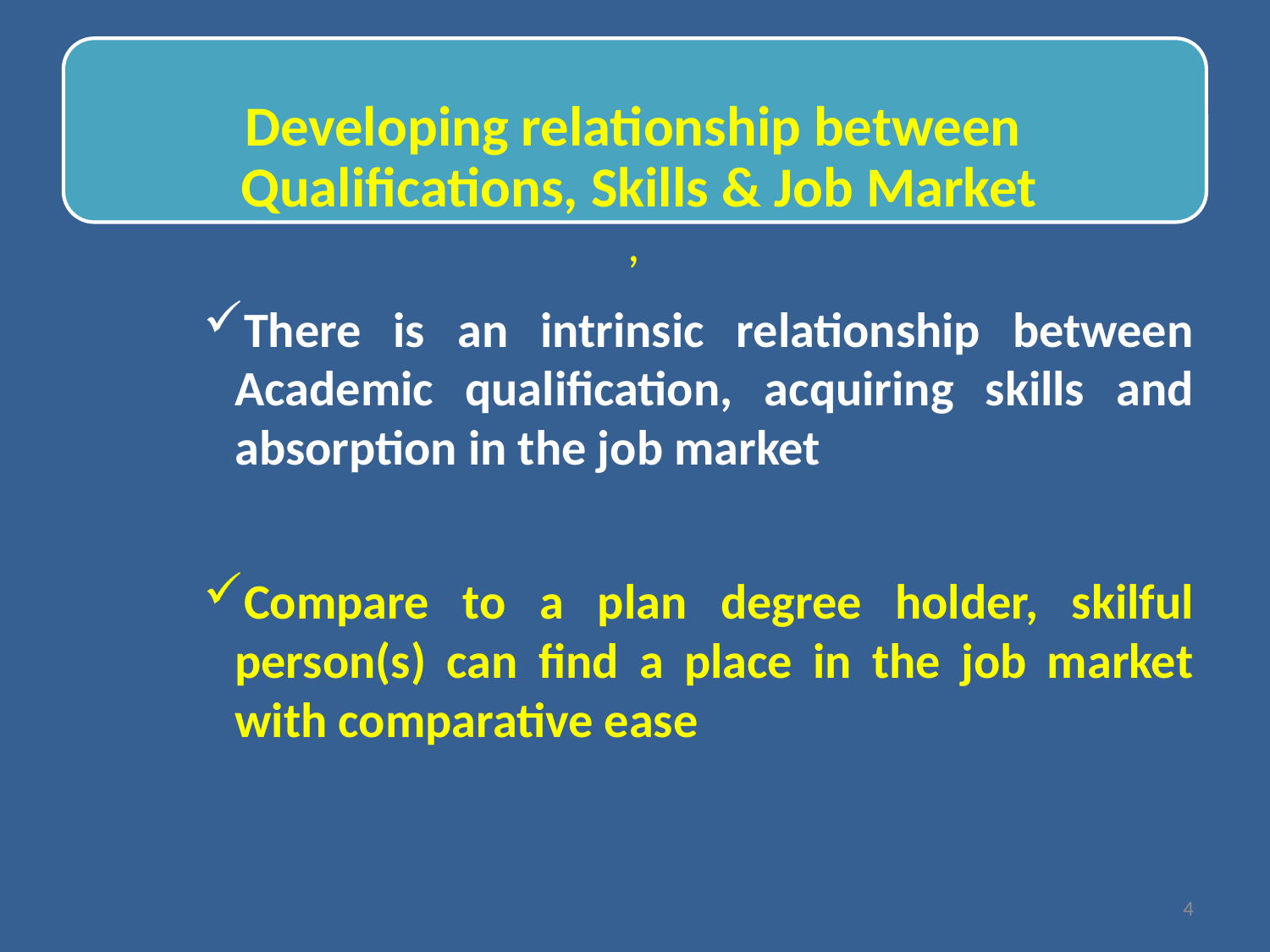

Developing relationship between  Qualifications, Skills & Job Market
,

There is an intrinsic relationship between Academic qualification, acquiring skills and absorption in the job market

Compare to a plan degree holder, skilful person(s) can find a place in the job market with comparative ease

4